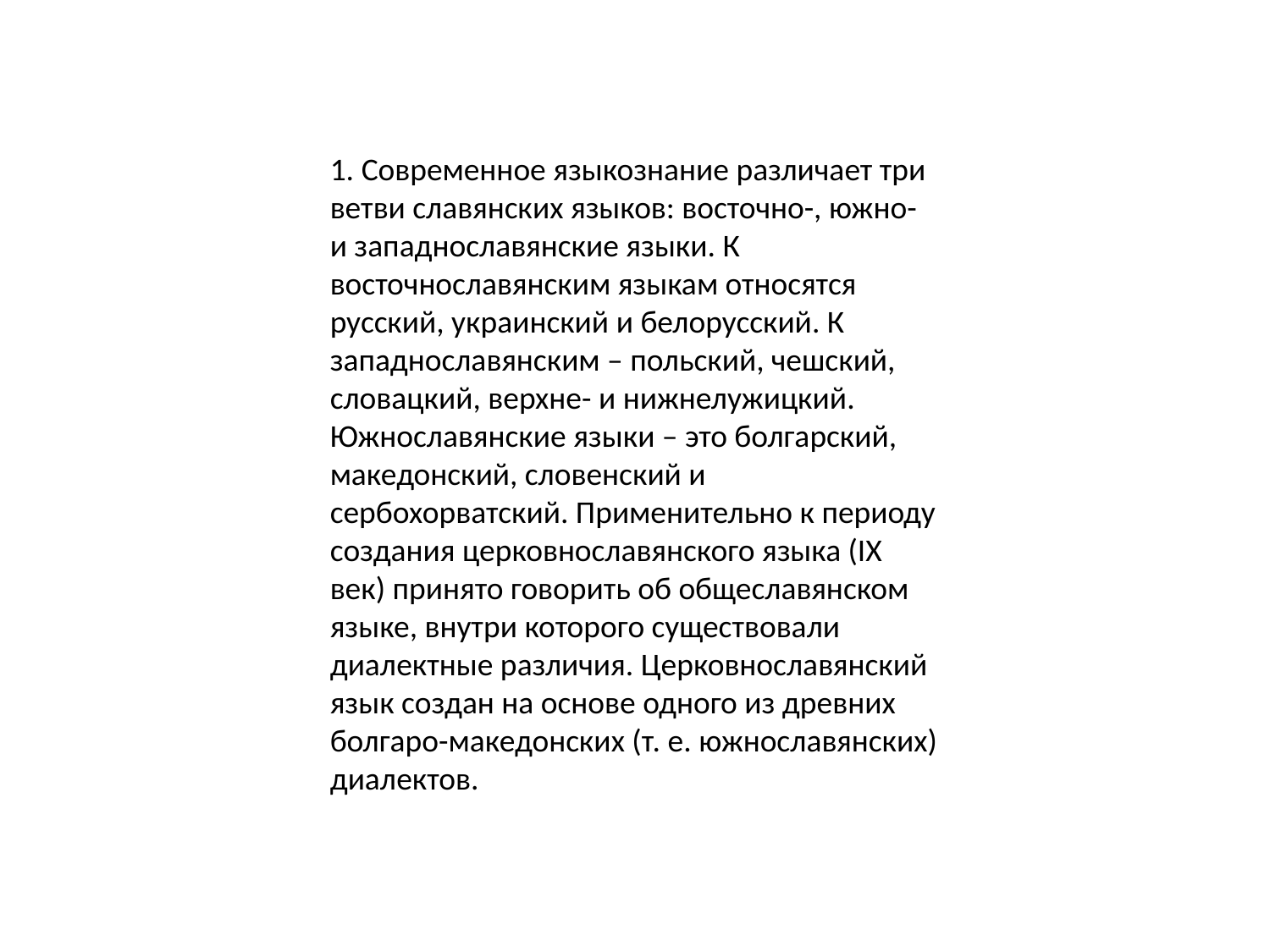

1. Современное языкознание различает три ветви славянских языков: восточно-, южно- и западнославянские языки. К восточнославянским языкам относятся русский, украинский и белорусский. К западнославянским – польский, чешский, словацкий, верхне- и нижнелужицкий. Южнославянские языки – это болгарский, македонский, словенский и сербохорватский. Применительно к периоду создания церковнославянского языка (IX век) принято говорить об общеславянском языке, внутри которого существовали диалектные различия. Церковнославянский язык создан на основе одного из древних болгаро-македонских (т. е. южнославянских) диалектов.